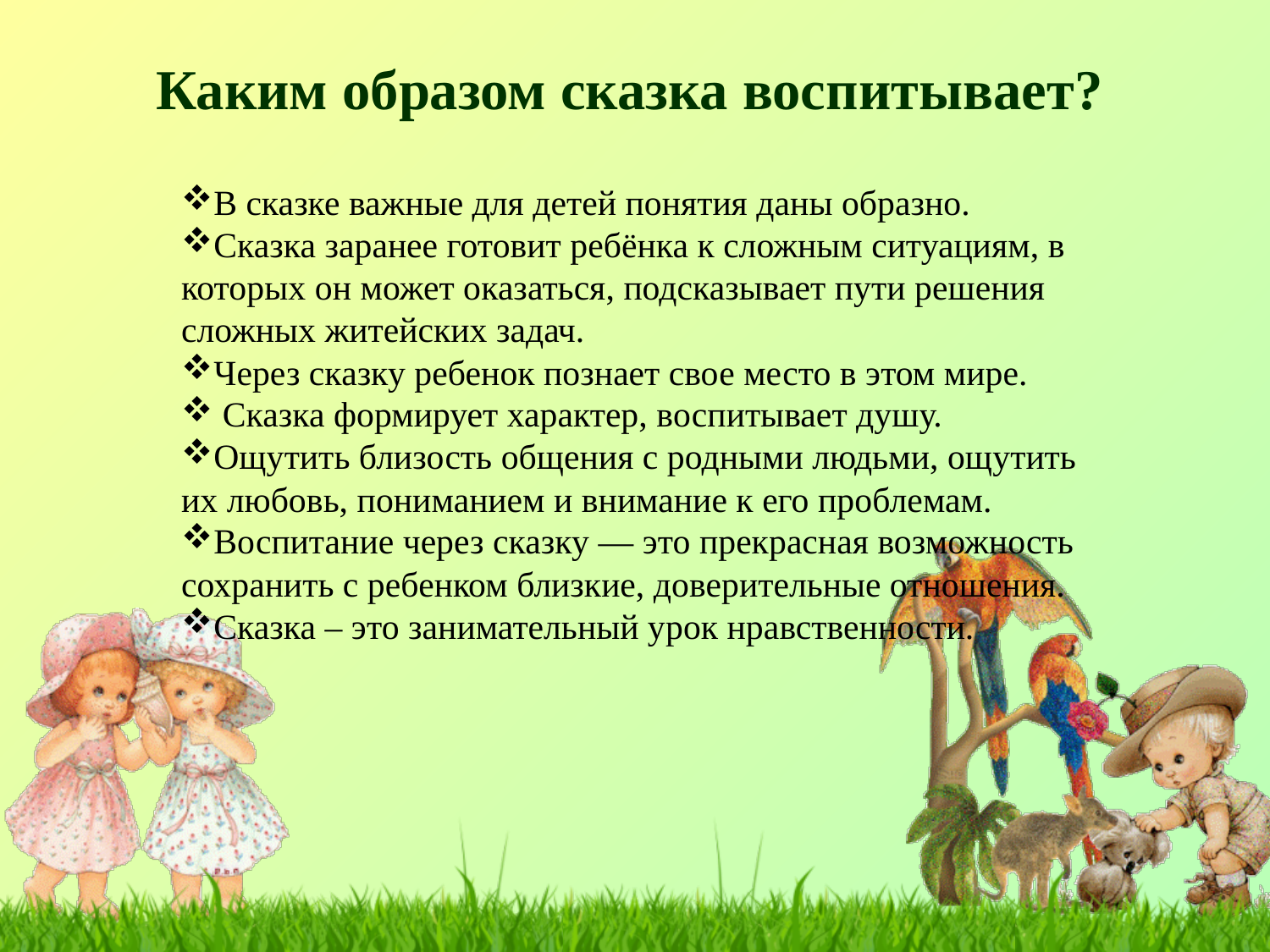

Каким образом сказка воспитывает?
В сказке важные для детей понятия даны образно.
Сказка заранее готовит ребёнка к сложным ситуациям, в которых он может оказаться, подсказывает пути решения сложных житейских задач.
Через сказку ребенок познает свое место в этом мире.
 Сказка формирует характер, воспитывает душу.
Ощутить близость общения с родными людьми, ощутить их любовь, пониманием и внимание к его проблемам.
Воспитание через сказку — это прекрасная возможность сохранить с ребенком близкие, доверительные отношения.
Сказка – это занимательный урок нравственности.